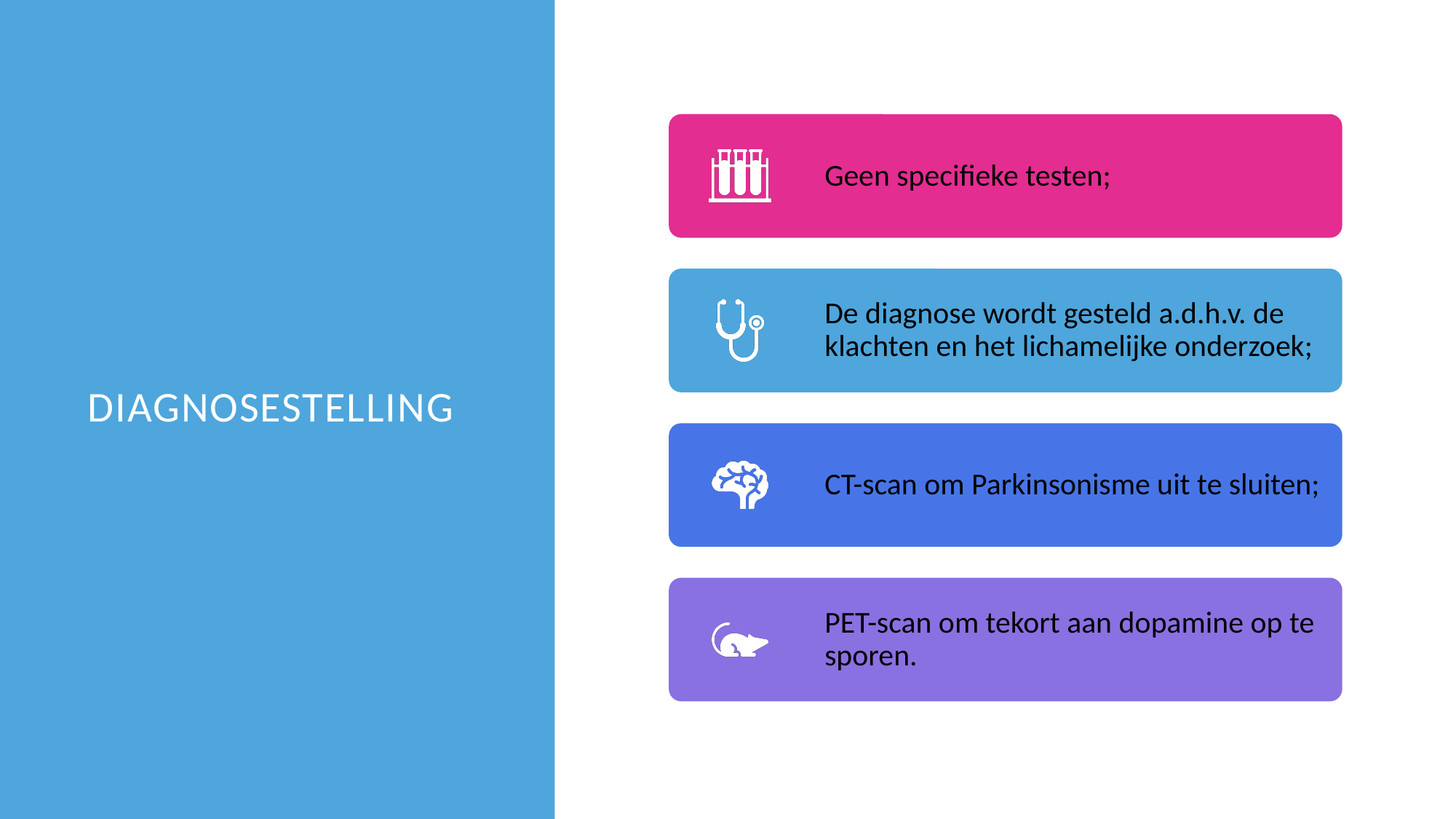

# Diagnosestelling
Geen specifieke testen;
De diagnose wordt gesteld a.d.h.v. de klachten en het lichamelijke onderzoek;
CT-scan om Parkinsonisme uit te sluiten;
PET-scan om tekort aan dopamine op te sporen.